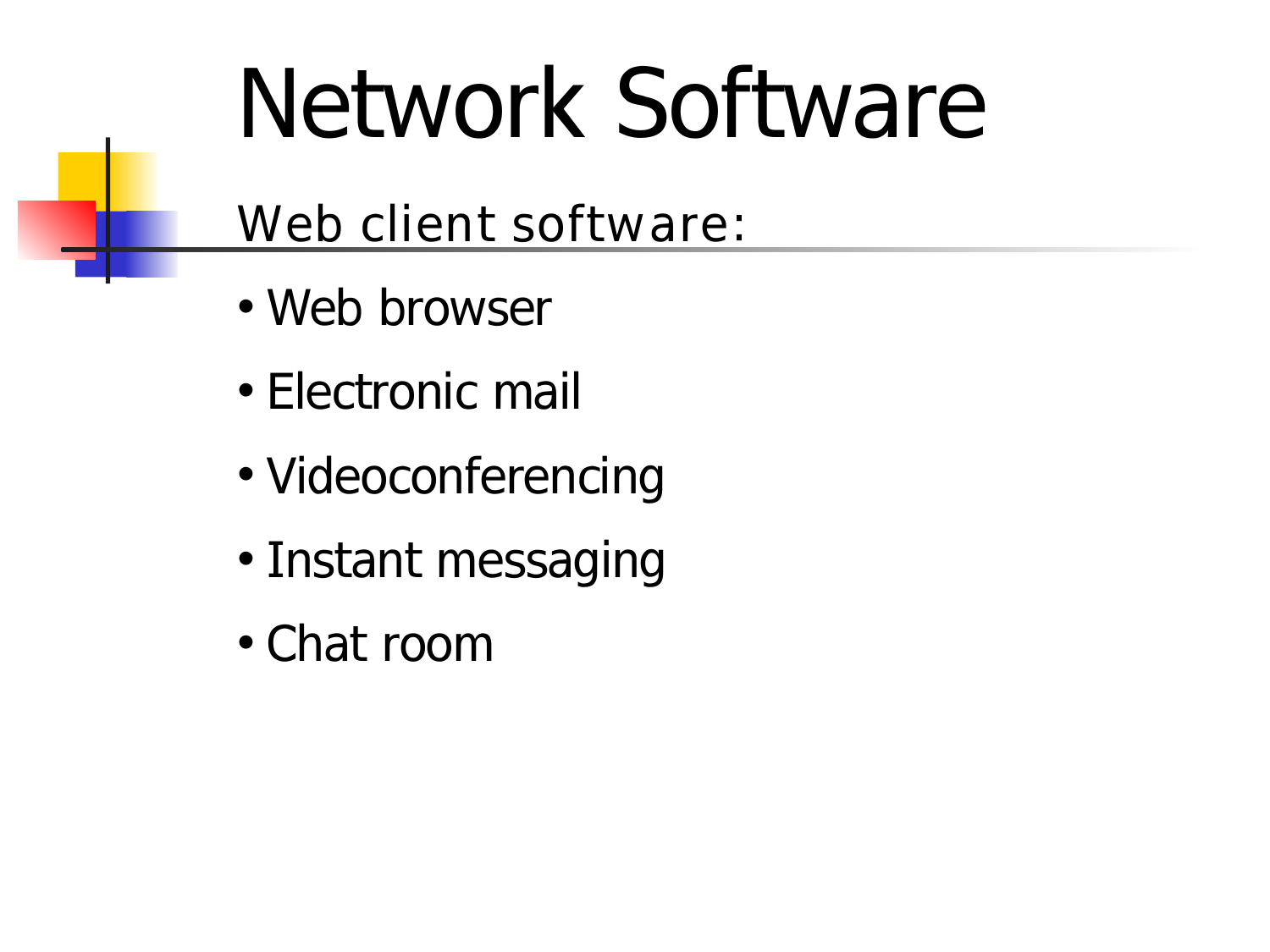

Network Software
Web client software:
Web browser
Electronic mail
Videoconferencing
Instant messaging
Chat room